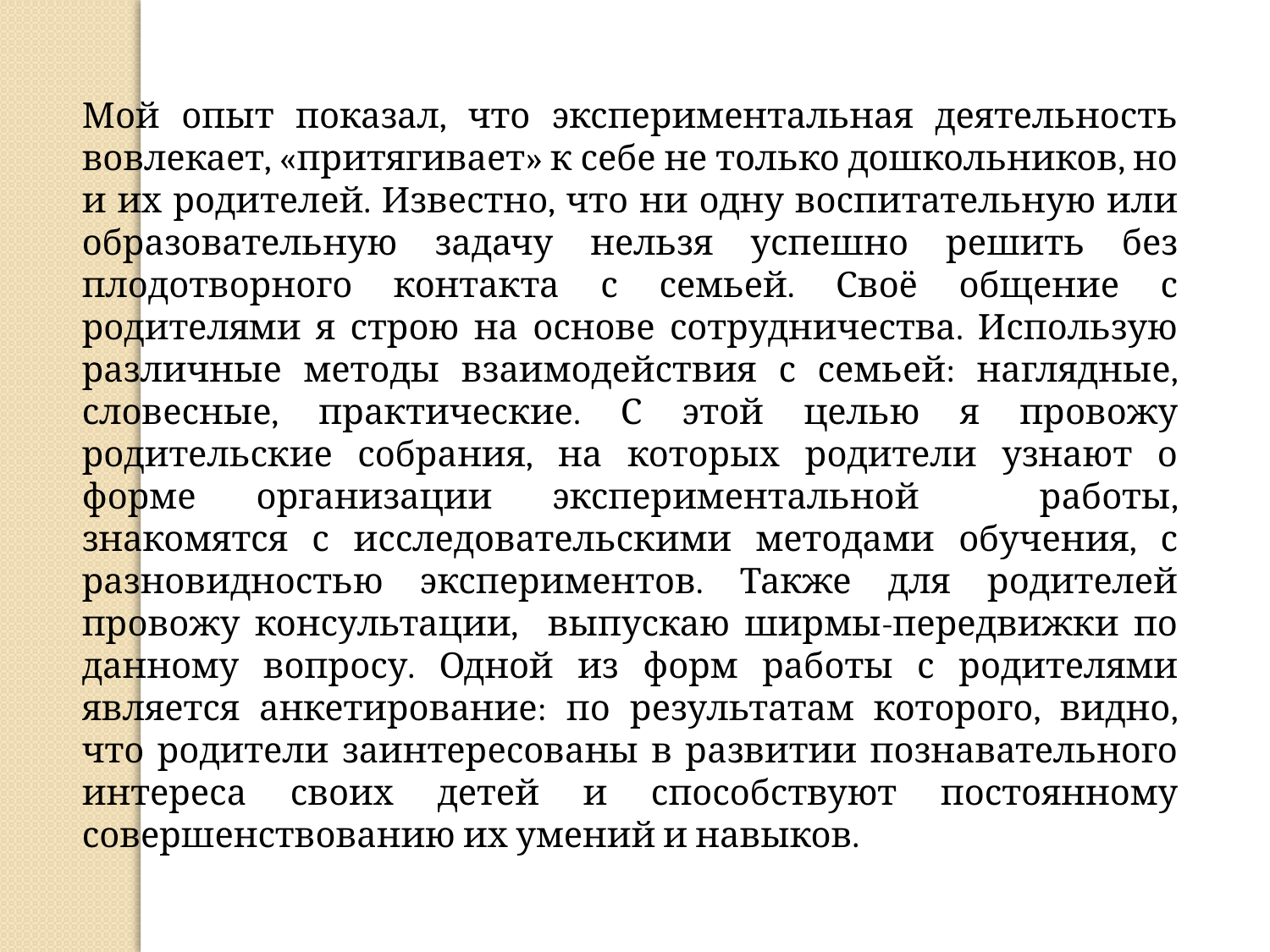

Мой опыт показал, что экспериментальная деятельность вовлекает, «притягивает» к себе не только дошкольников, но и их родителей. Известно, что ни одну воспитательную или образовательную задачу нельзя успешно решить без плодотворного контакта с семьей. Своё общение с родителями я строю на основе сотрудничества. Использую различные методы взаимодействия с семьей: наглядные, словесные, практические. С этой целью я провожу родительские собрания, на которых родители узнают о форме организации экспериментальной  работы, знакомятся с исследовательскими методами обучения, с разновидностью экспериментов. Также для родителей провожу консультации,  выпускаю ширмы-передвижки по данному вопросу. Одной из форм работы с родителями является анкетирование: по результатам которого, видно, что родители заинтересованы в развитии познавательного интереса своих детей и способствуют постоянному совершенствованию их умений и навыков.